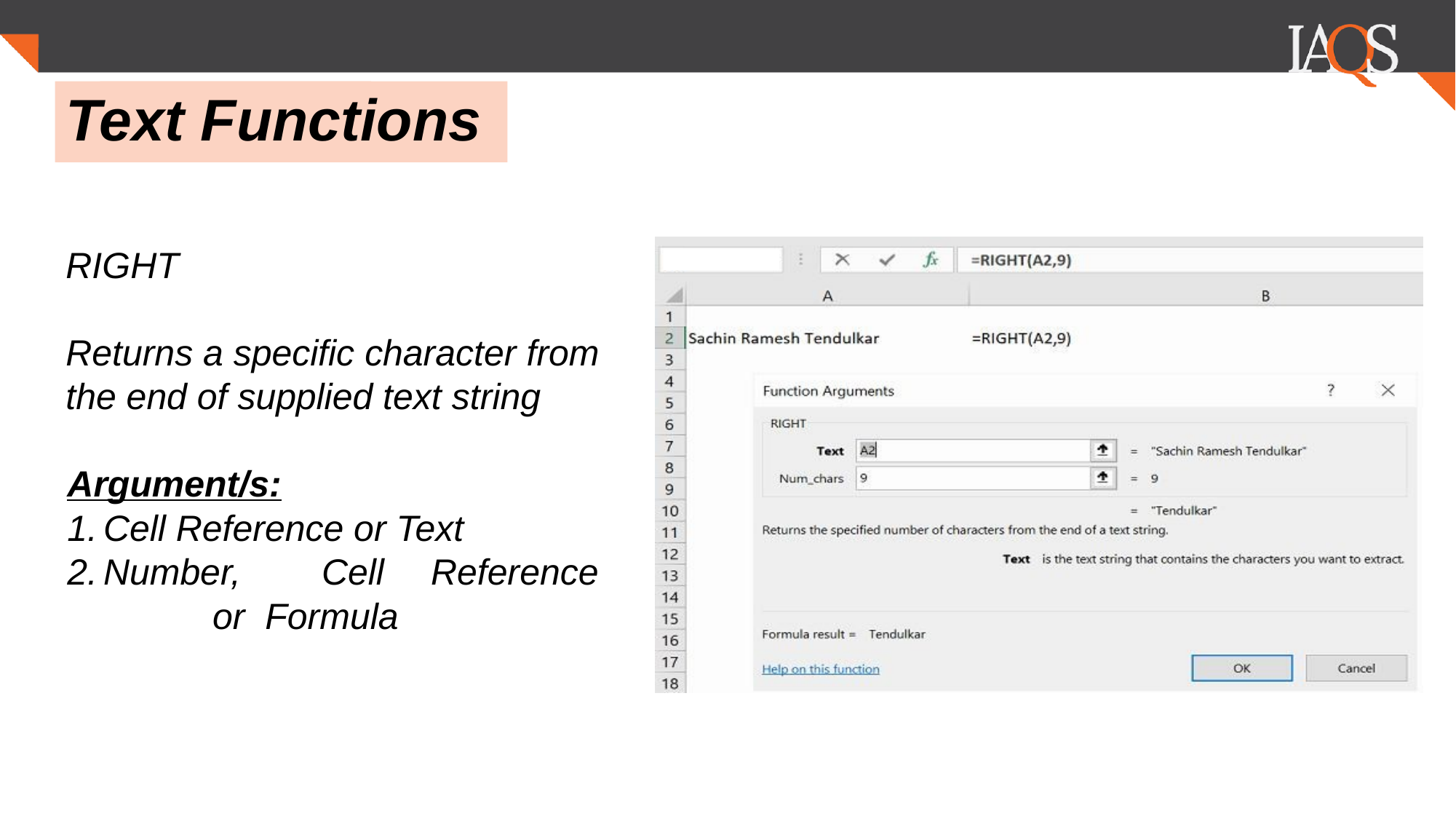

.
# Text Functions

RIGHT

Returns a specific character from the end of supplied text string

Argument/s:
Cell Reference or Text
Number,	Cell	Reference	or  Formula